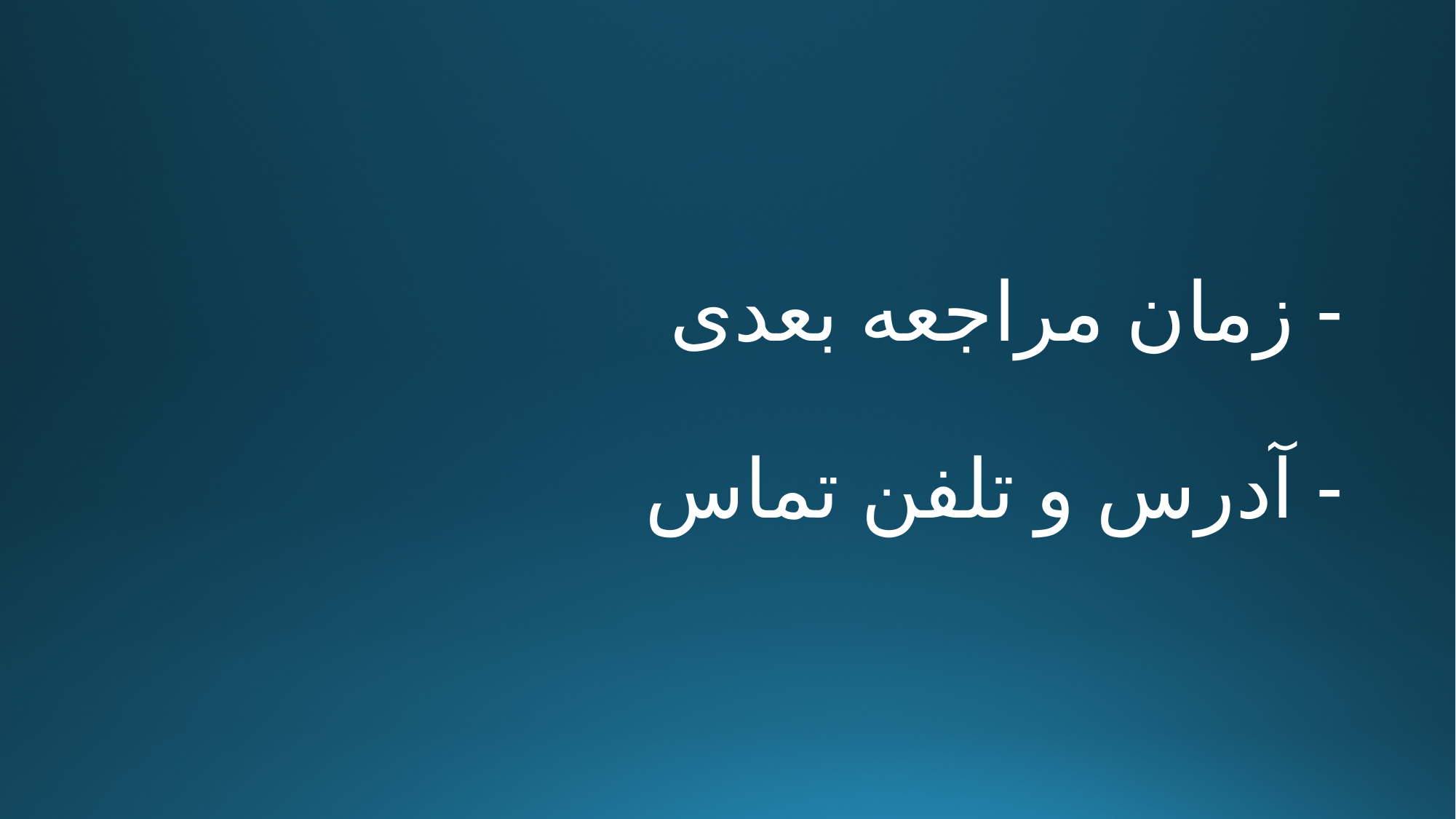

# - زمان مراجعه بعدی - آدرس و تلفن تماس